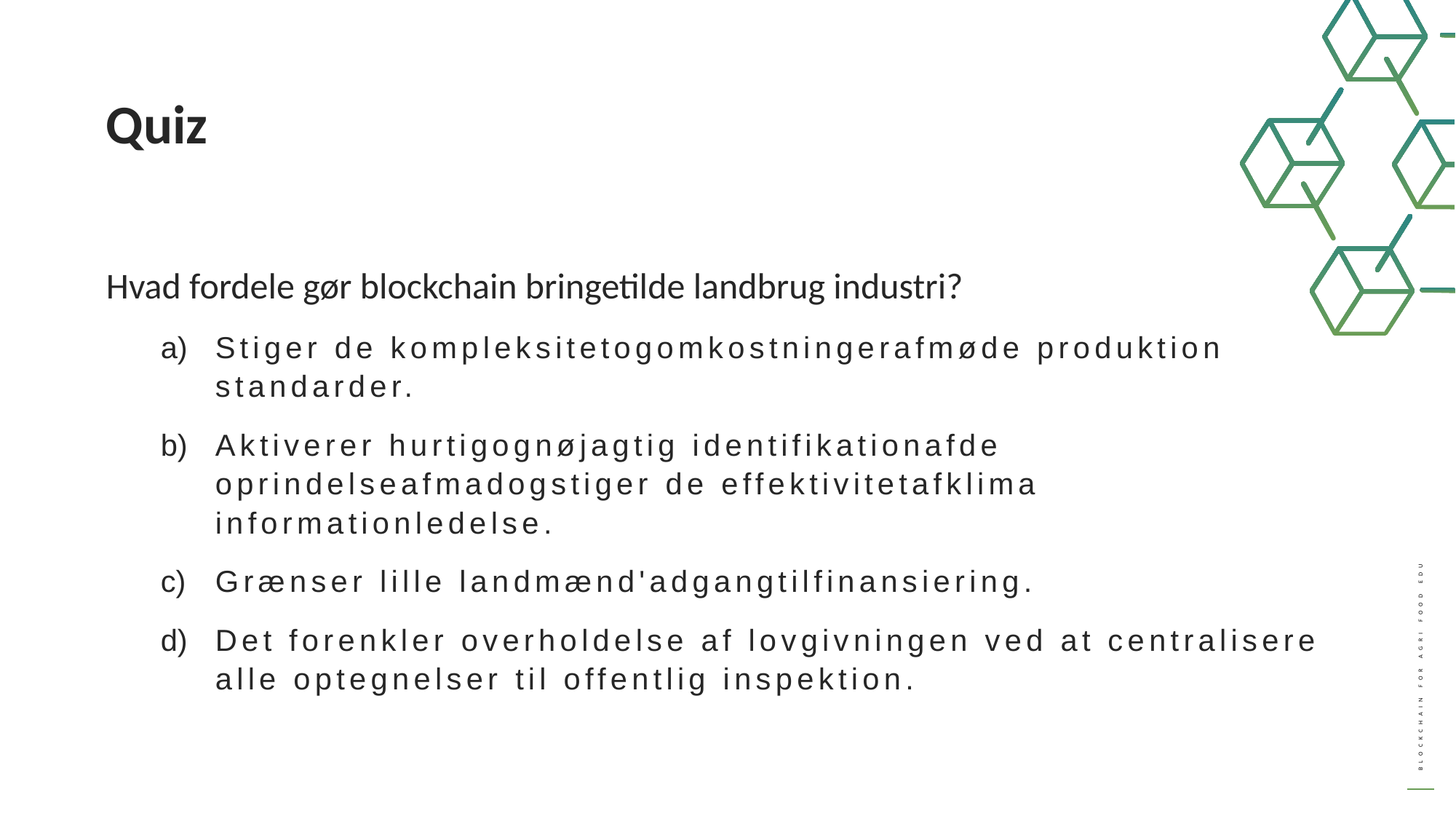

Quiz
Hvad fordele gør blockchain bringetilde landbrug industri?
Stiger de kompleksitetogomkostningerafmøde produktion standarder.
Aktiverer hurtigognøjagtig identifikationafde oprindelseafmadogstiger de effektivitetafklima informationledelse.
Grænser lille landmænd'adgangtilfinansiering.
Det forenkler overholdelse af lovgivningen ved at centralisere alle optegnelser til offentlig inspektion.